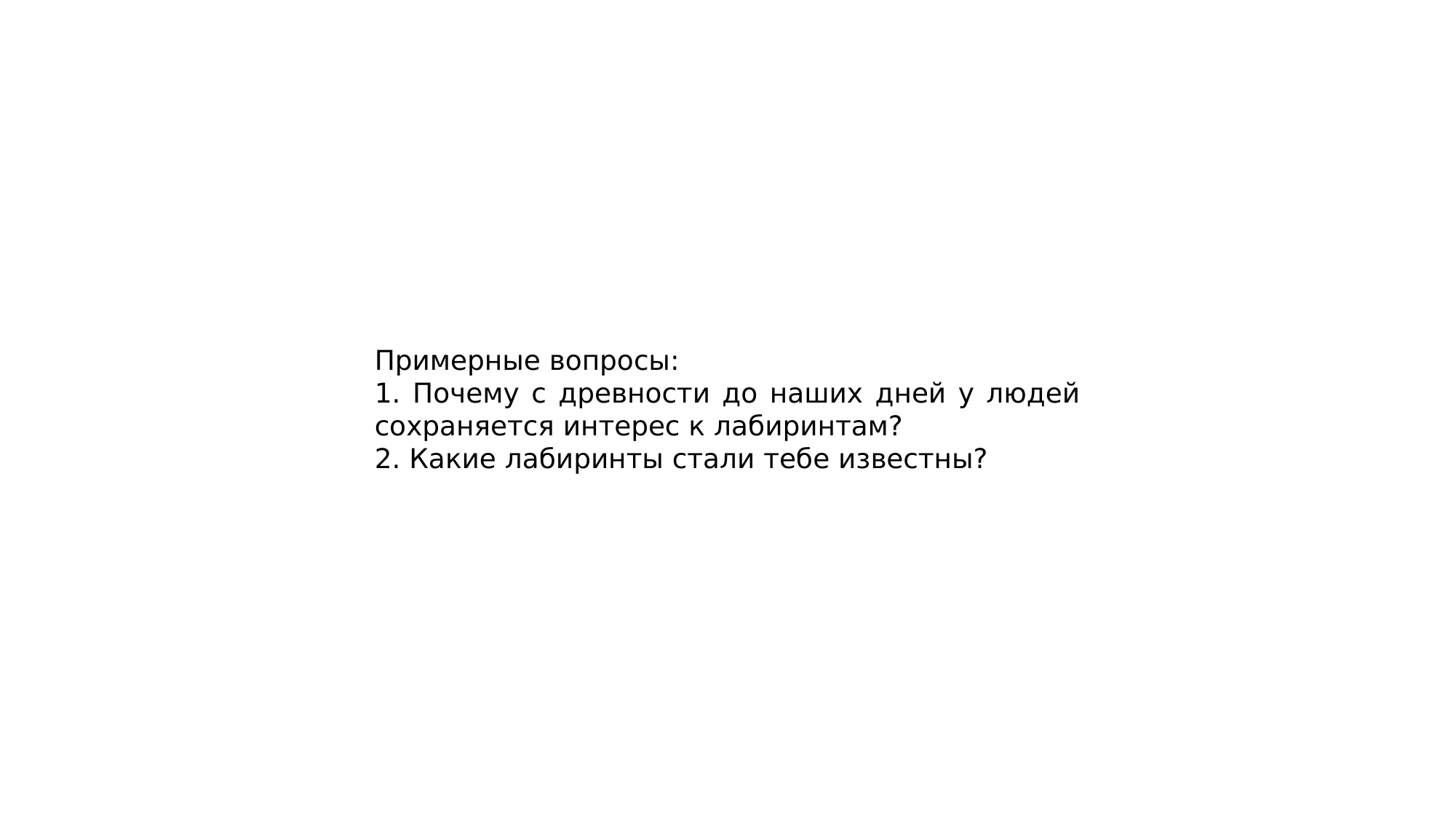

Примерные вопросы:
1. Почему с древности до наших дней у людей сохраняется интерес к лабиринтам?
2. Какие лабиринты стали тебе известны?